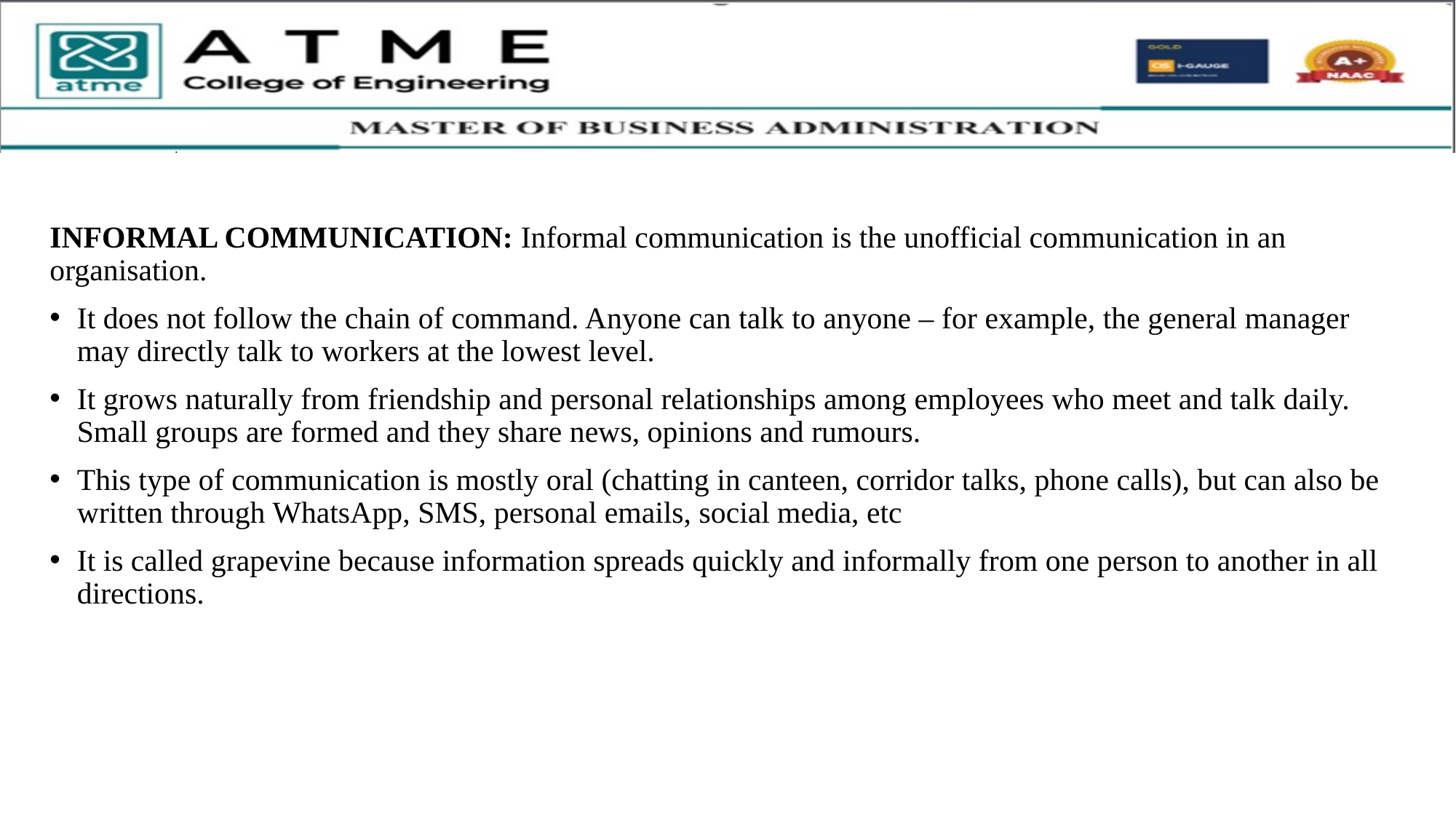

INFORMAL COMMUNICATION: Informal communication is the unofficial communication in an organisation.
It does not follow the chain of command. Anyone can talk to anyone – for example, the general manager may directly talk to workers at the lowest level.
It grows naturally from friendship and personal relationships among employees who meet and talk daily. Small groups are formed and they share news, opinions and rumours.
This type of communication is mostly oral (chatting in canteen, corridor talks, phone calls), but can also be written through WhatsApp, SMS, personal emails, social media, etc
It is called grapevine because information spreads quickly and informally from one person to another in all directions.